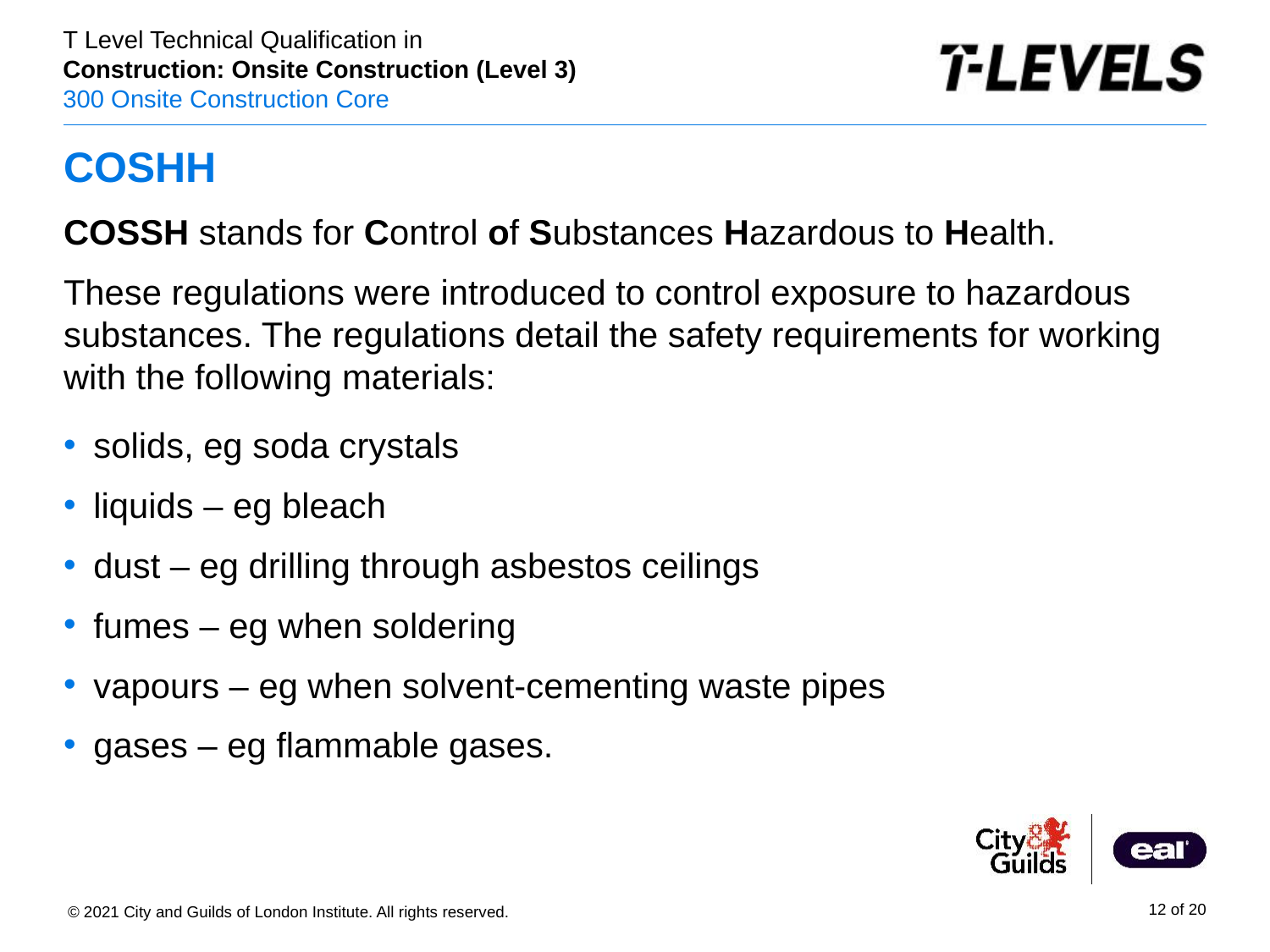

# COSHH
COSSH stands for Control of Substances Hazardous to Health.
These regulations were introduced to control exposure to hazardous substances. The regulations detail the safety requirements for working with the following materials:
solids, eg soda crystals
liquids – eg bleach
dust – eg drilling through asbestos ceilings
fumes – eg when soldering
vapours – eg when solvent-cementing waste pipes
gases – eg flammable gases.